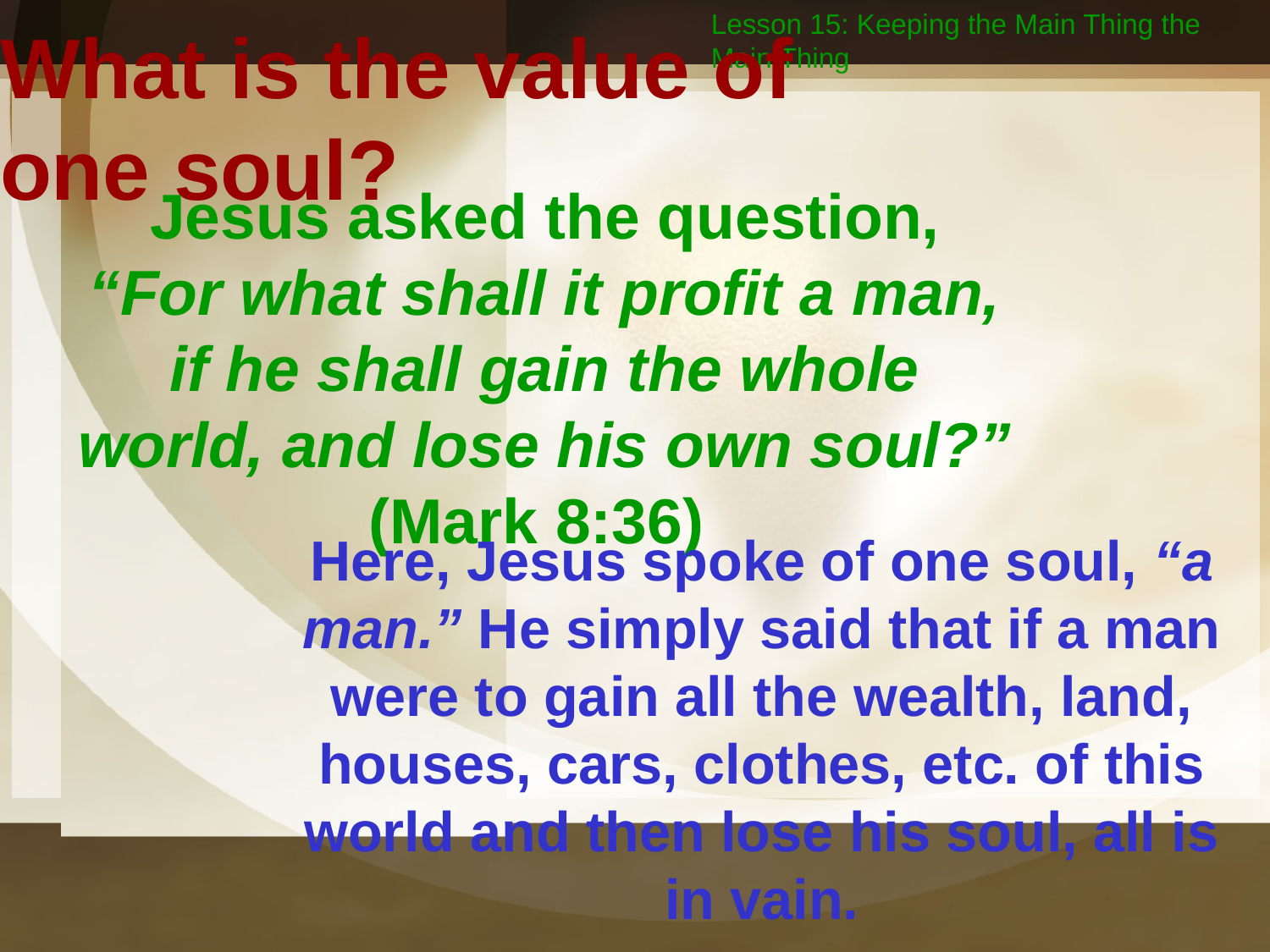

Lesson 15: Keeping the Main Thing the Main Thing
What is the value of one soul?

Jesus asked the question, “For what shall it profit a man, if he shall gain the whole world, and lose his own soul?” (Mark 8:36)
Here, Jesus spoke of one soul, “a man.” He simply said that if a man were to gain all the wealth, land, houses, cars, clothes, etc. of this world and then lose his soul, all is in vain.